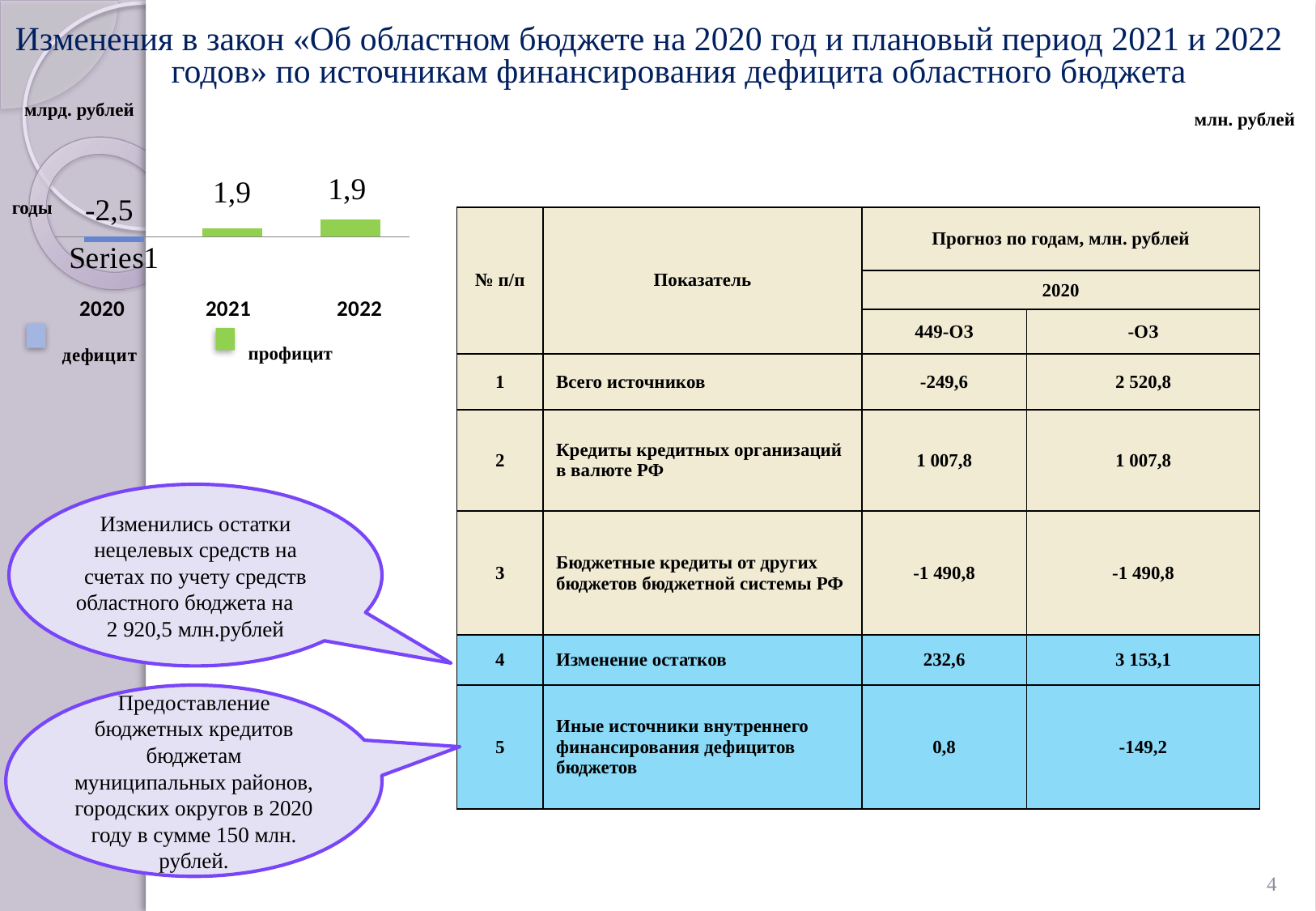

# Изменения в закон «Об областном бюджете на 2020 год и плановый период 2021 и 2022        годов» по источникам финансирования дефицита областного бюджета
млрд. рублей
млн. рублей

### Chart

| Category | Столбец1 |
|---|---|
|  | -0.30000000000000004 |
|  | 0.5 |
|  | 1.0 |
годы
| № п/п | Показатель | Прогноз по годам, млн. рублей |  |
| --- | --- | --- | --- |
|  |  | 2020 |  |
|  |  | 449-ОЗ | -ОЗ |
| 1 | Всего источников | -249,6 | 2 520,8 |
| 2 | Кредиты кредитных организаций в валюте РФ | 1 007,8 | 1 007,8 |
| 3 | Бюджетные кредиты от других бюджетов бюджетной системы РФ | -1 490,8 | -1 490,8 |
| 4 | Изменение остатков | 232,6 | 3 153,1 |
| 5 | Иные источники внутреннего финансирования дефицитов бюджетов | 0,8 | -149,2 |
профицит
Изменились остатки нецелевых средств на счетах по учету средств областного бюджета на      2 920,5 млн.рублей

Предоставление бюджетных кредитов бюджетам муниципальных районов, городских округов в 2020 году в сумме 150 млн. рублей.
4